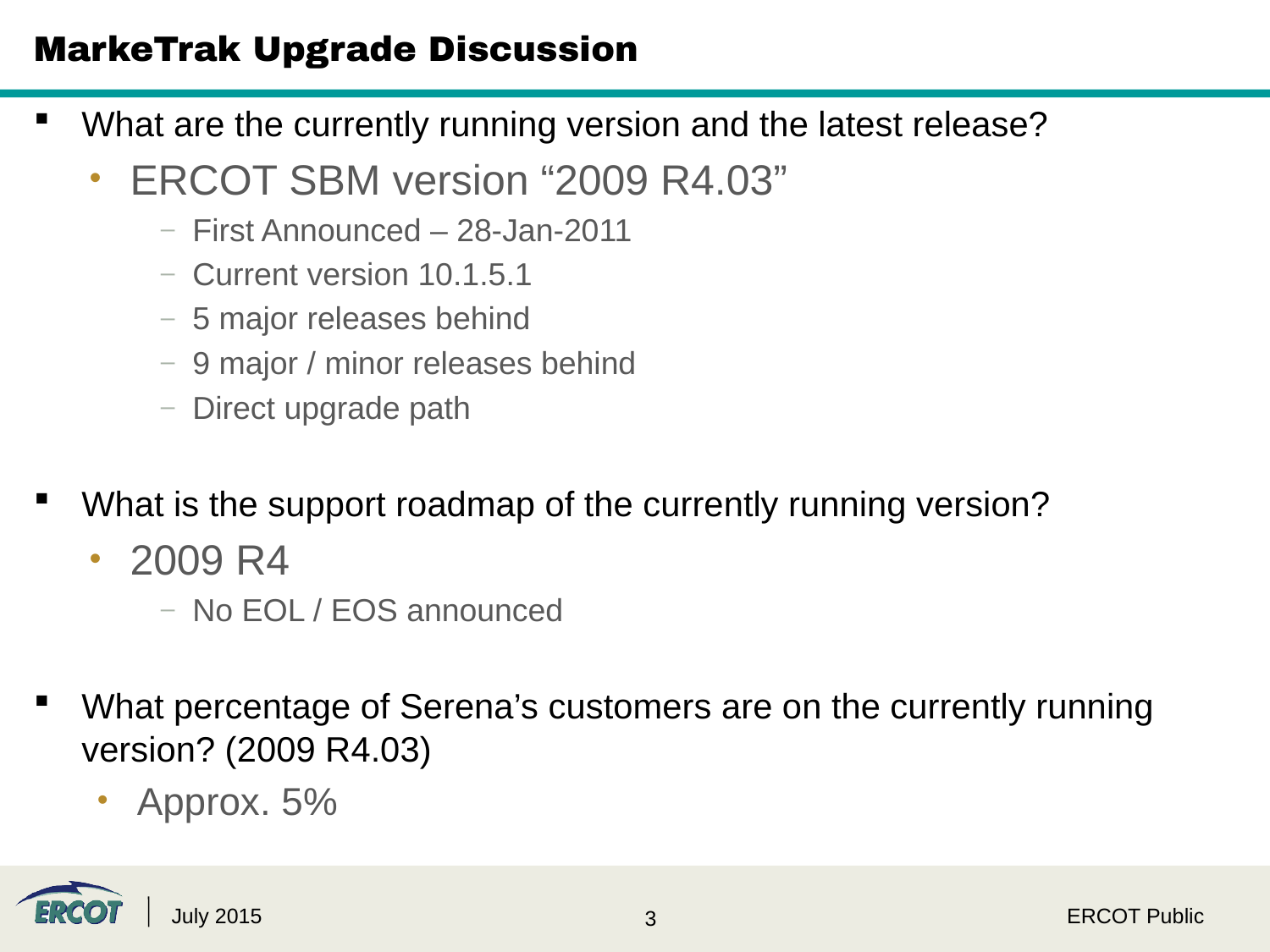

# MarkeTrak Upgrade Discussion
What are the currently running version and the latest release?
ERCOT SBM version “2009 R4.03”
First Announced – 28-Jan-2011
Current version 10.1.5.1
5 major releases behind
9 major / minor releases behind
Direct upgrade path

What is the support roadmap of the currently running version?
2009 R4
No EOL / EOS announced

What percentage of Serena’s customers are on the currently running version? (2009 R4.03)
Approx. 5%

July 2015
ERCOT Public